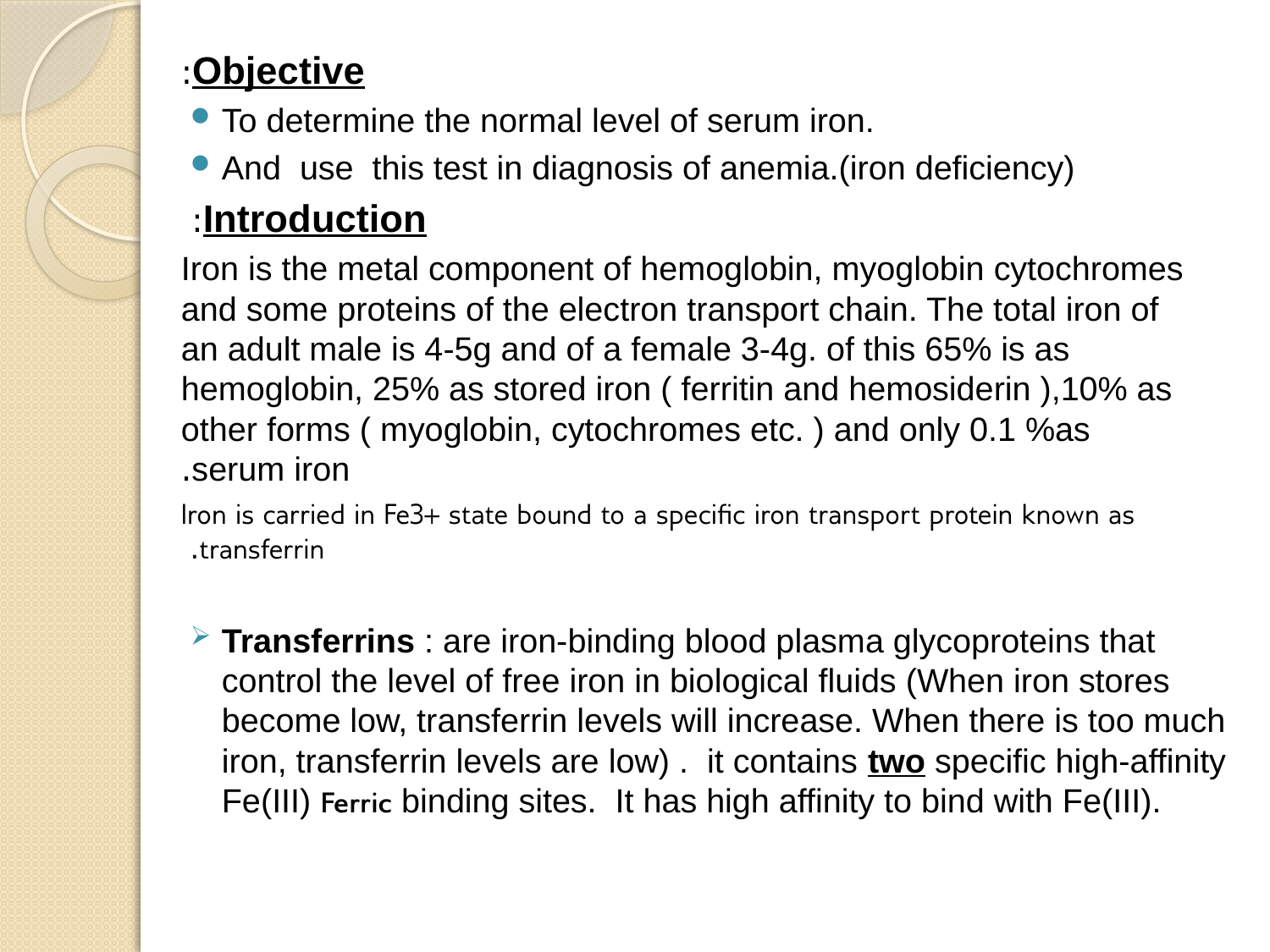

Objective:
To determine the normal level of serum iron.
And  use  this test in diagnosis of anemia.(iron deficiency)
Introduction:
Iron is the metal component of hemoglobin, myoglobin cytochromes and some proteins of the electron transport chain. The total iron of an adult male is 4-5g and of a female 3-4g. of this 65% is as hemoglobin, 25% as stored iron ( ferritin and hemosiderin ),10% as other forms ( myoglobin, cytochromes etc. ) and only 0.1 %as serum iron.
Iron is carried in Fe3+ state bound to a specific iron transport protein known as transferrin.

Transferrins : are iron-binding blood plasma glycoproteins that control the level of free iron in biological fluids (When iron stores become low, transferrin levels will increase. When there is too much iron, transferrin levels are low) .  it contains two specific high-affinity Fe(III) Ferric binding sites.  It has high affinity to bind with Fe(III).